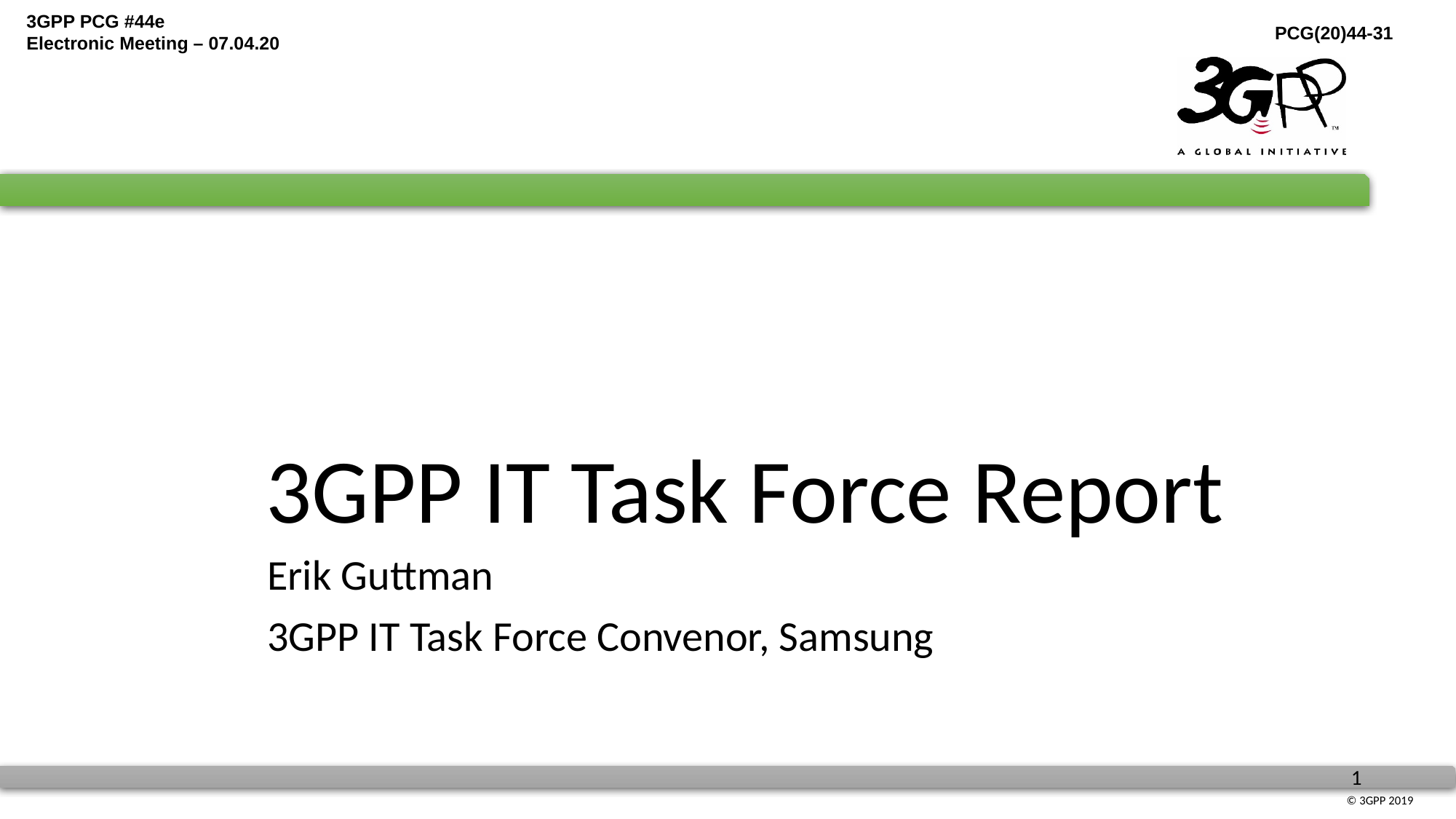

# 3GPP IT Task Force Report
Erik Guttman
3GPP IT Task Force Convenor, Samsung